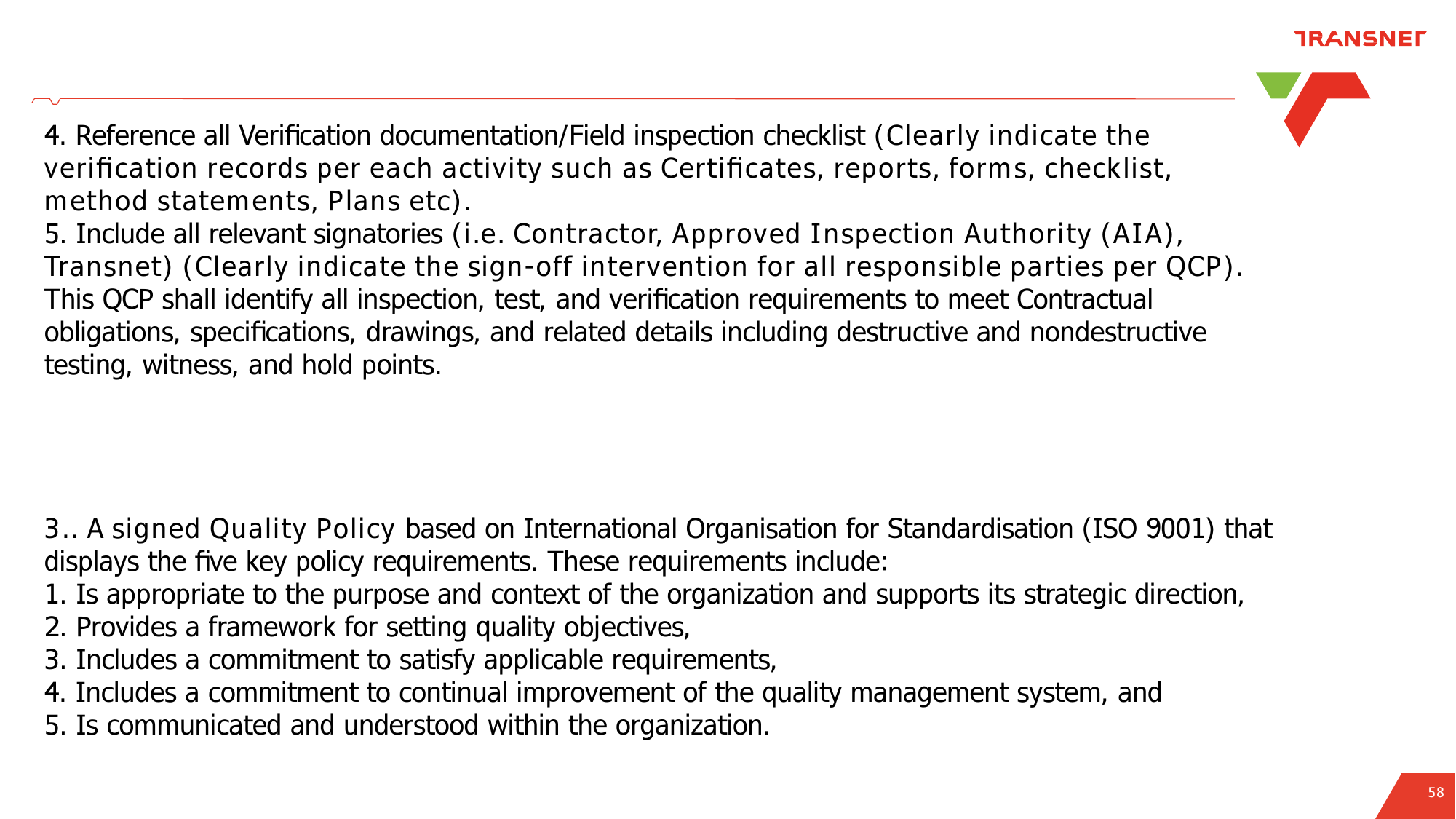

4. Reference all Verification documentation/Field inspection checklist (Clearly indicate the verification records per each activity such as Certificates, reports, forms, checklist, method statements, Plans etc).
5. Include all relevant signatories (i.e. Contractor, Approved Inspection Authority (AIA), Transnet) (Clearly indicate the sign-off intervention for all responsible parties per QCP).
This QCP shall identify all inspection, test, and verification requirements to meet Contractual obligations, specifications, drawings, and related details including destructive and nondestructive testing, witness, and hold points.

3.. A signed Quality Policy based on International Organisation for Standardisation (ISO 9001) that displays the five key policy requirements. These requirements include:
1. Is appropriate to the purpose and context of the organization and supports its strategic direction,
2. Provides a framework for setting quality objectives,
3. Includes a commitment to satisfy applicable requirements,
4. Includes a commitment to continual improvement of the quality management system, and
5. Is communicated and understood within the organization.